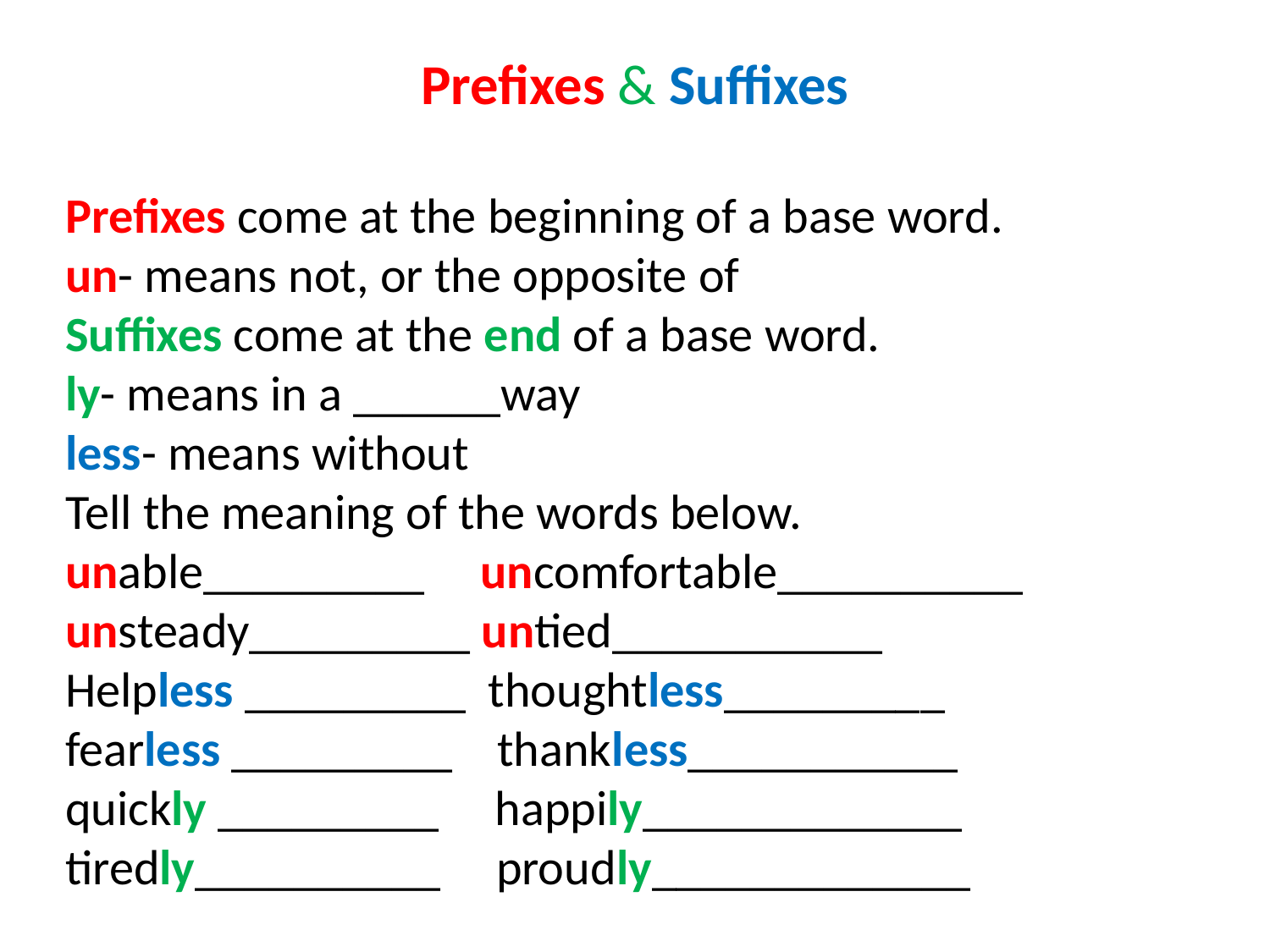

Prefixes & Suffixes

Prefixes come at the beginning of a base word.
un- means not, or the opposite of
Suffixes come at the end of a base word.
ly- means in a ______way
less- means without
Tell the meaning of the words below.
unable_________     uncomfortable__________
unsteady_________ untied___________
Helpless _________  thoughtless_________
fearless _________    thankless___________
quickly _________     happily_____________
tiredly__________     proudly_____________